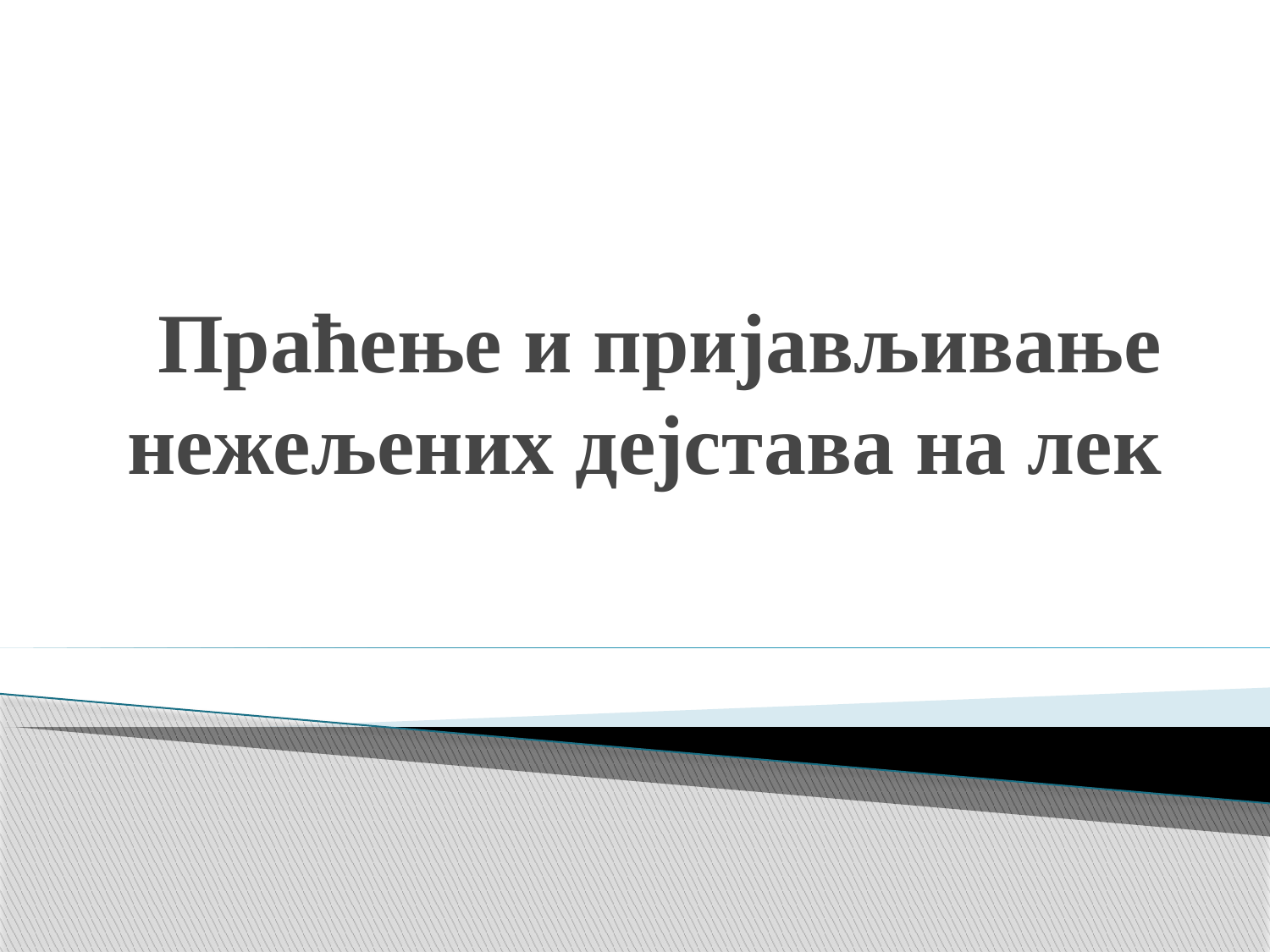

# Праћење и пријављивање нежељених дејстава на лек